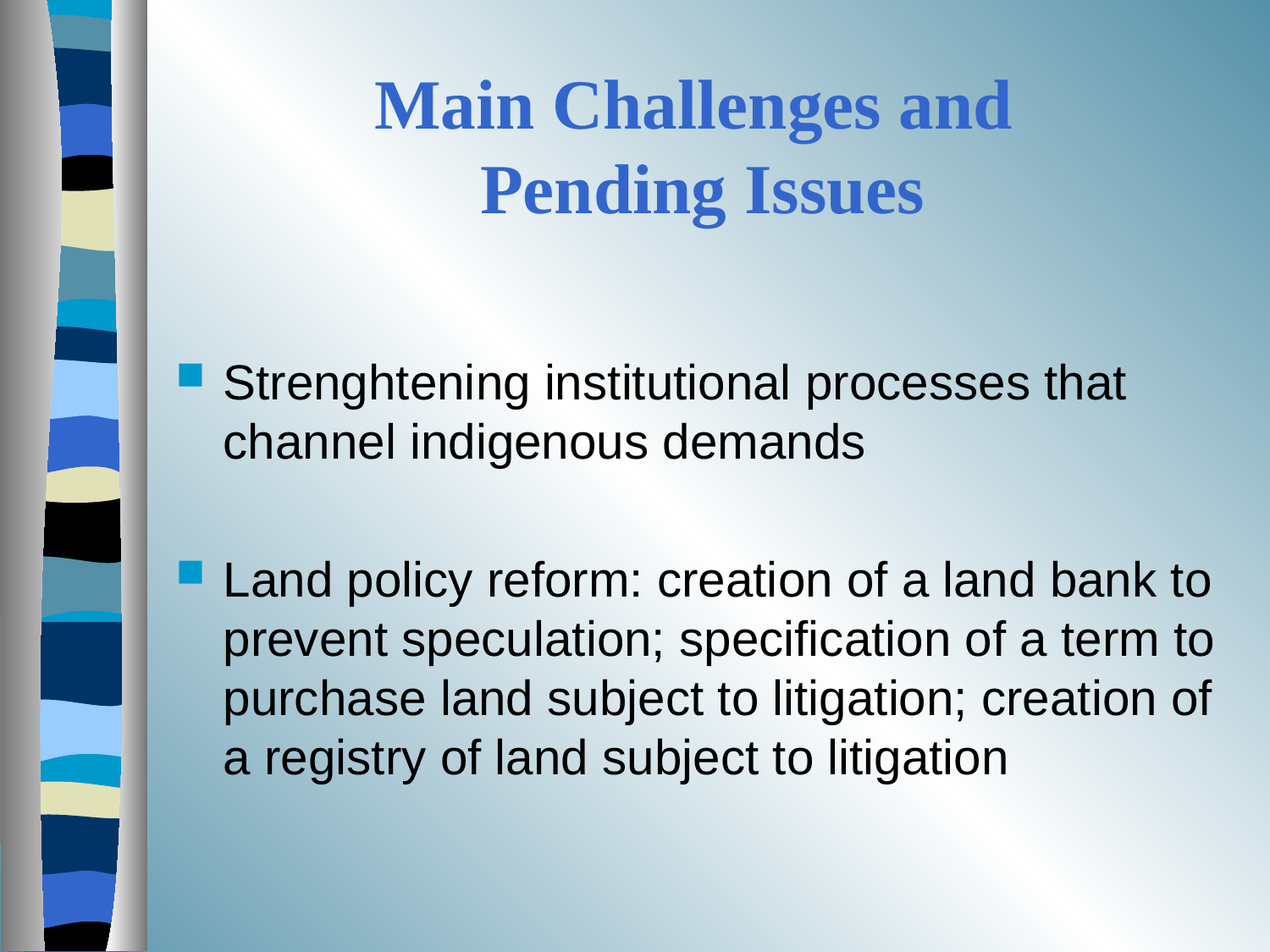

# Main Challenges and Pending Issues

Strenghtening institutional processes that channel indigenous demands

Land policy reform: creation of a land bank to prevent speculation; specification of a term to purchase land subject to litigation; creation of a registry of land subject to litigation